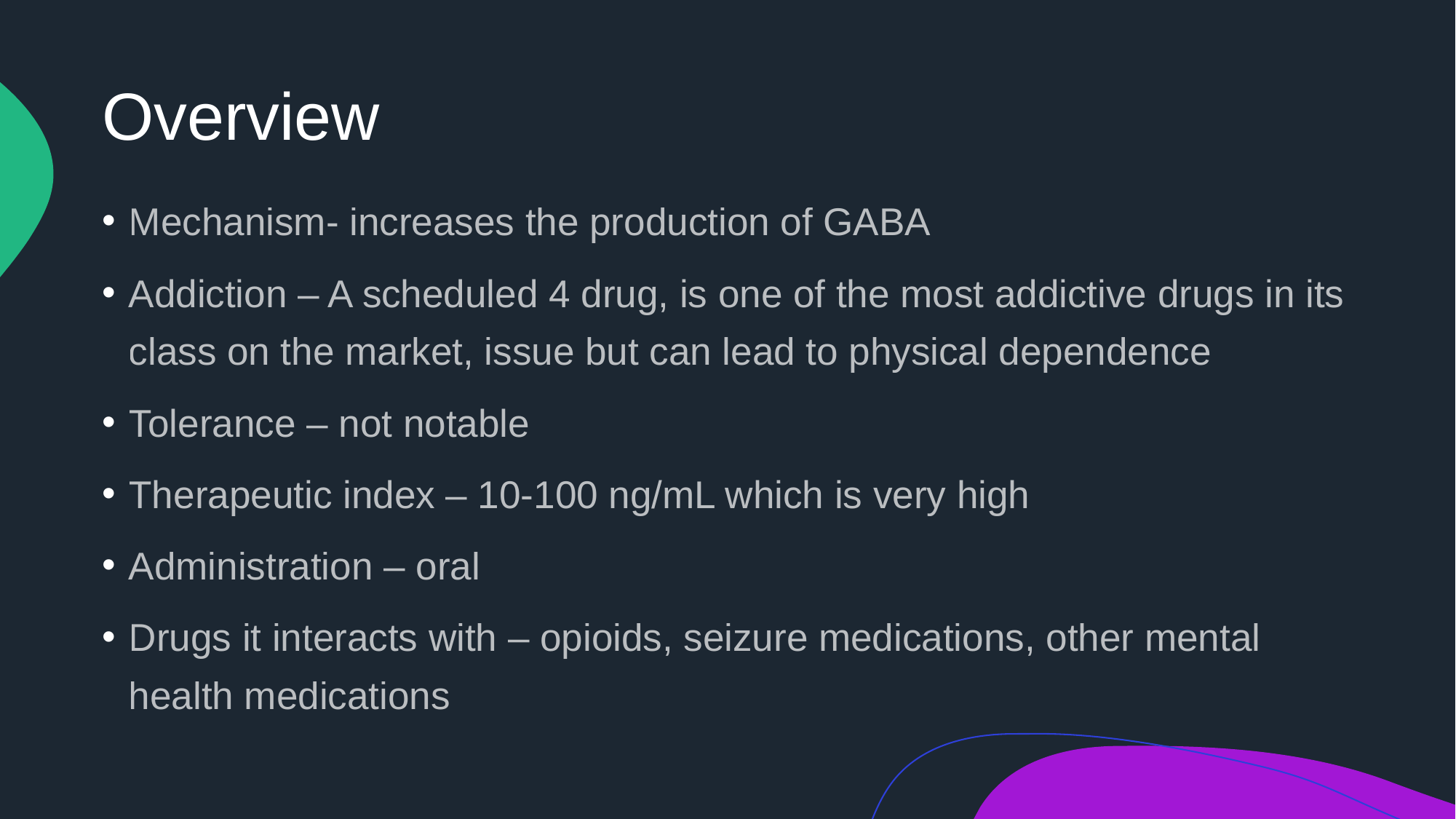

# Overview
Mechanism- increases the production of GABA
Addiction – A scheduled 4 drug, is one of the most addictive drugs in its class on the market, issue but can lead to physical dependence
Tolerance – not notable
Therapeutic index – 10-100 ng/mL which is very high
Administration – oral
Drugs it interacts with – opioids, seizure medications, other mental health medications